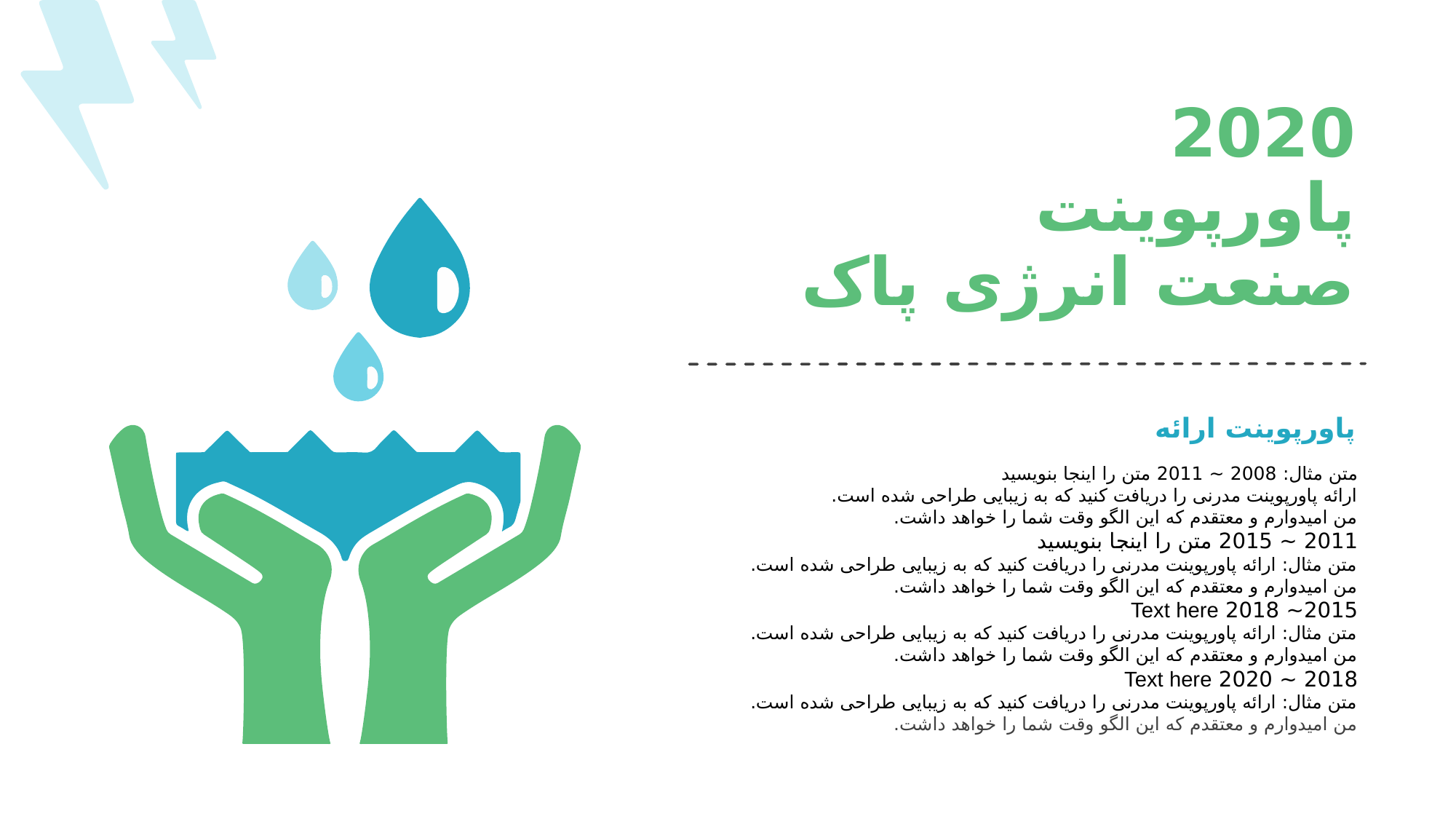

2020
پاورپوینت
صنعت انرژی پاک

پاورپوینت ارائه
متن مثال: 2008 ~ 2011 متن را اینجا بنویسید
ارائه پاورپوینت مدرنی را دریافت کنید که به زیبایی طراحی شده است.
من امیدوارم و معتقدم که این الگو وقت شما را خواهد داشت.
2011 ~ 2015 متن را اینجا بنویسید
متن مثال: ارائه پاورپوینت مدرنی را دریافت کنید که به زیبایی طراحی شده است.
من امیدوارم و معتقدم که این الگو وقت شما را خواهد داشت.
2015~ 2018 Text here
متن مثال: ارائه پاورپوینت مدرنی را دریافت کنید که به زیبایی طراحی شده است.
من امیدوارم و معتقدم که این الگو وقت شما را خواهد داشت.
2018 ~ 2020 Text here
متن مثال: ارائه پاورپوینت مدرنی را دریافت کنید که به زیبایی طراحی شده است.
من امیدوارم و معتقدم که این الگو وقت شما را خواهد داشت.